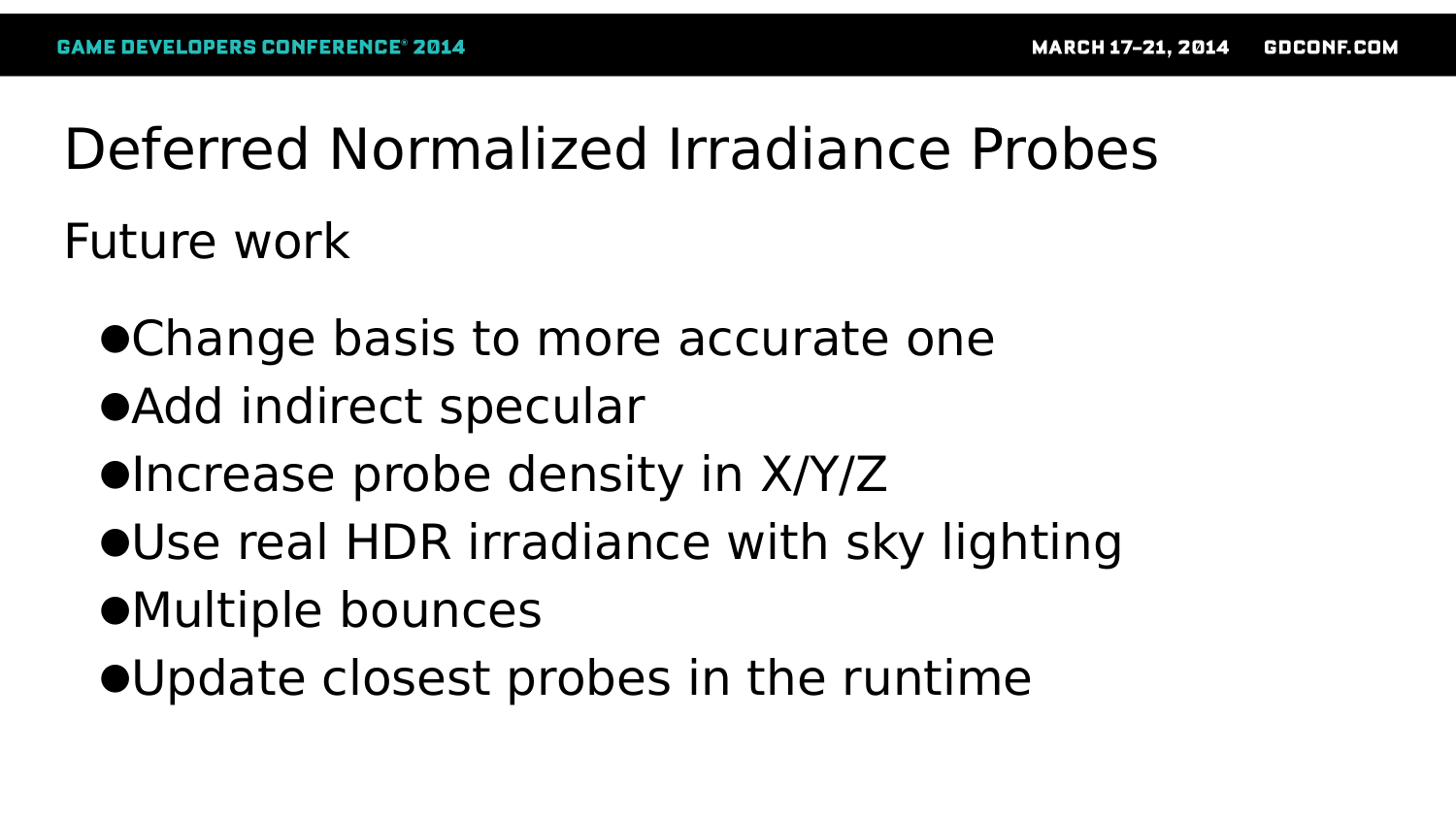

Deferred Normalized Irradiance Probes

Future work
Change basis to more accurate one
Add indirect specular
Increase probe density in X/Y/Z
Use real HDR irradiance with sky lighting
Multiple bounces
Update closest probes in the runtime